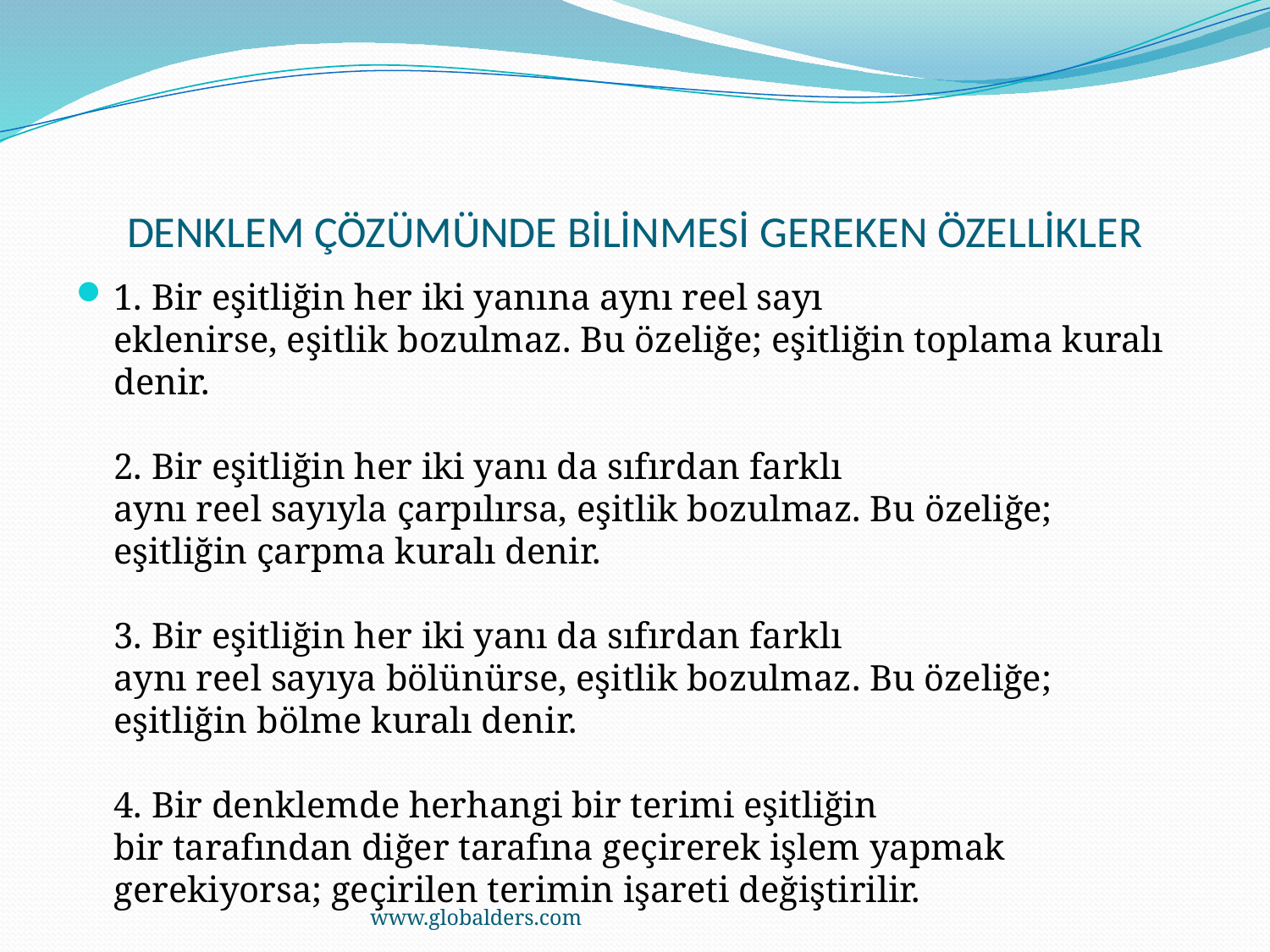

# DENKLEM ÇÖZÜMÜNDE BİLİNMESİ GEREKEN ÖZELLİKLER
1. Bir eşitliğin her iki yanına aynı reel sayı
eklenirse, eşitlik bozulmaz. Bu özeliğe; eşitliğin toplama kuralı denir.
2. Bir eşitliğin her iki yanı da sıfırdan farklı
aynı reel sayıyla çarpılırsa, eşitlik bozulmaz. Bu özeliğe; eşitliğin çarpma kuralı denir.
3. Bir eşitliğin her iki yanı da sıfırdan farklı
aynı reel sayıya bölünürse, eşitlik bozulmaz. Bu özeliğe; eşitliğin bölme kuralı denir.
4. Bir denklemde herhangi bir terimi eşitliğin 
bir tarafından diğer tarafına geçirerek işlem yapmak gerekiyorsa; geçirilen terimin işareti değiştirilir.
www.globalders.com